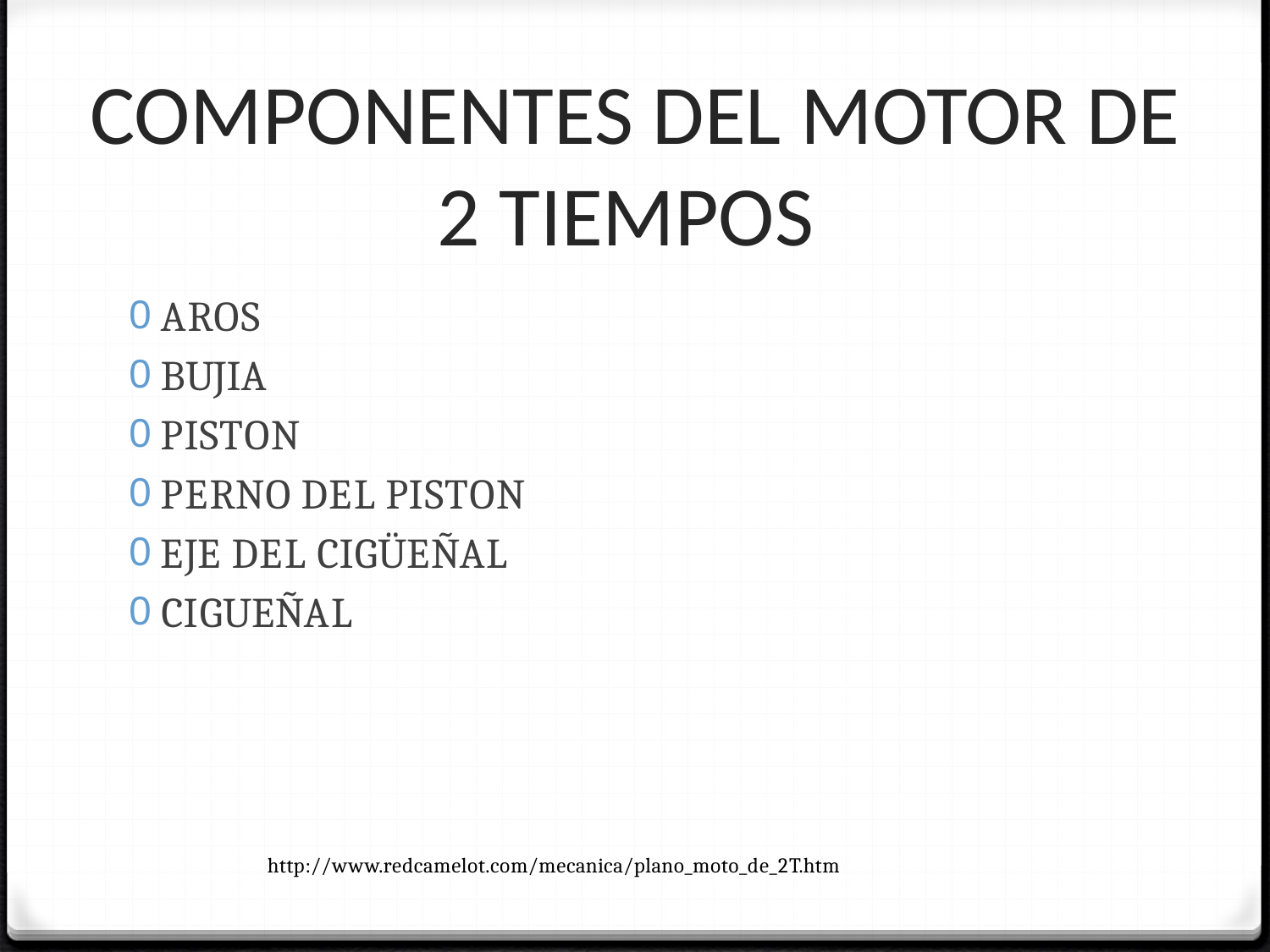

# COMPONENTES DEL MOTOR DE 2 TIEMPOS
AROS
BUJIA
PISTON
PERNO DEL PISTON
EJE DEL CIGÜEÑAL
CIGUEÑAL
http://www.redcamelot.com/mecanica/plano_moto_de_2T.htm